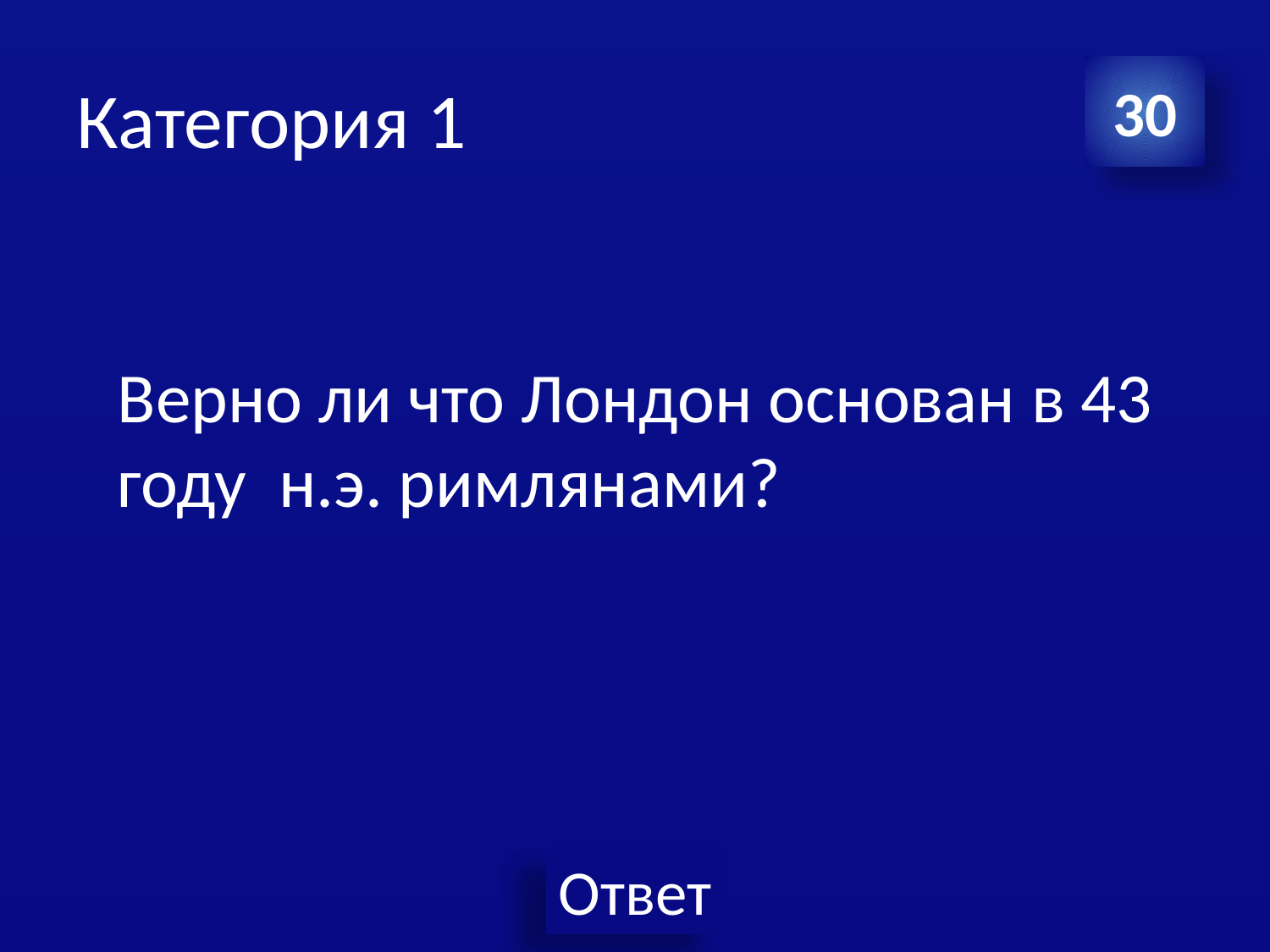

# Категория 1
30
Верно ли что Лондон основан в 43 году  н.э. римлянами?